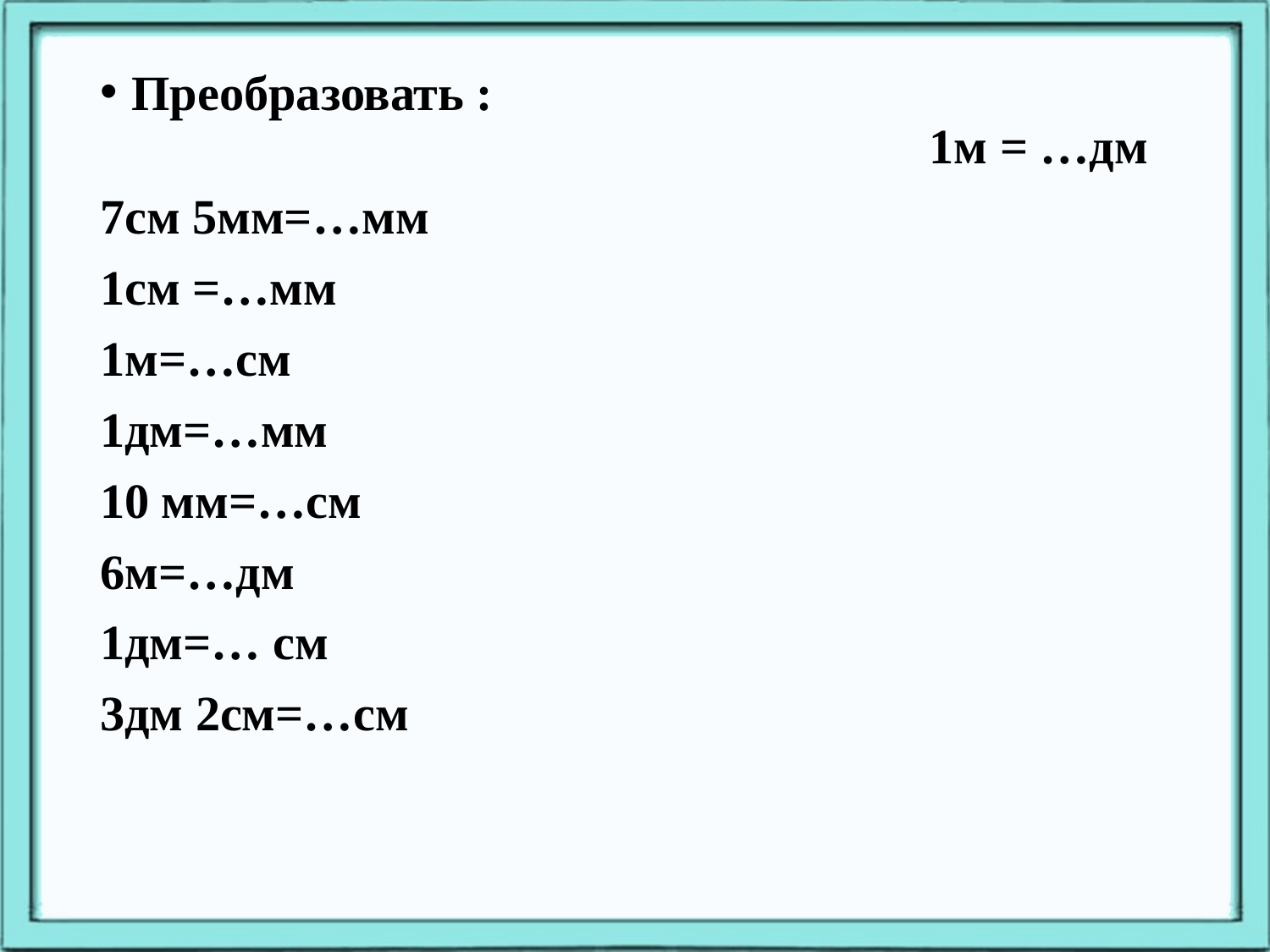

#
Преобразовать :                                                                                                                         1м = …дм
7см 5мм=…мм
1см =…мм
1м=…см
1дм=…мм
10 мм=…см
6м=…дм
1дм=… см
3дм 2см=…см